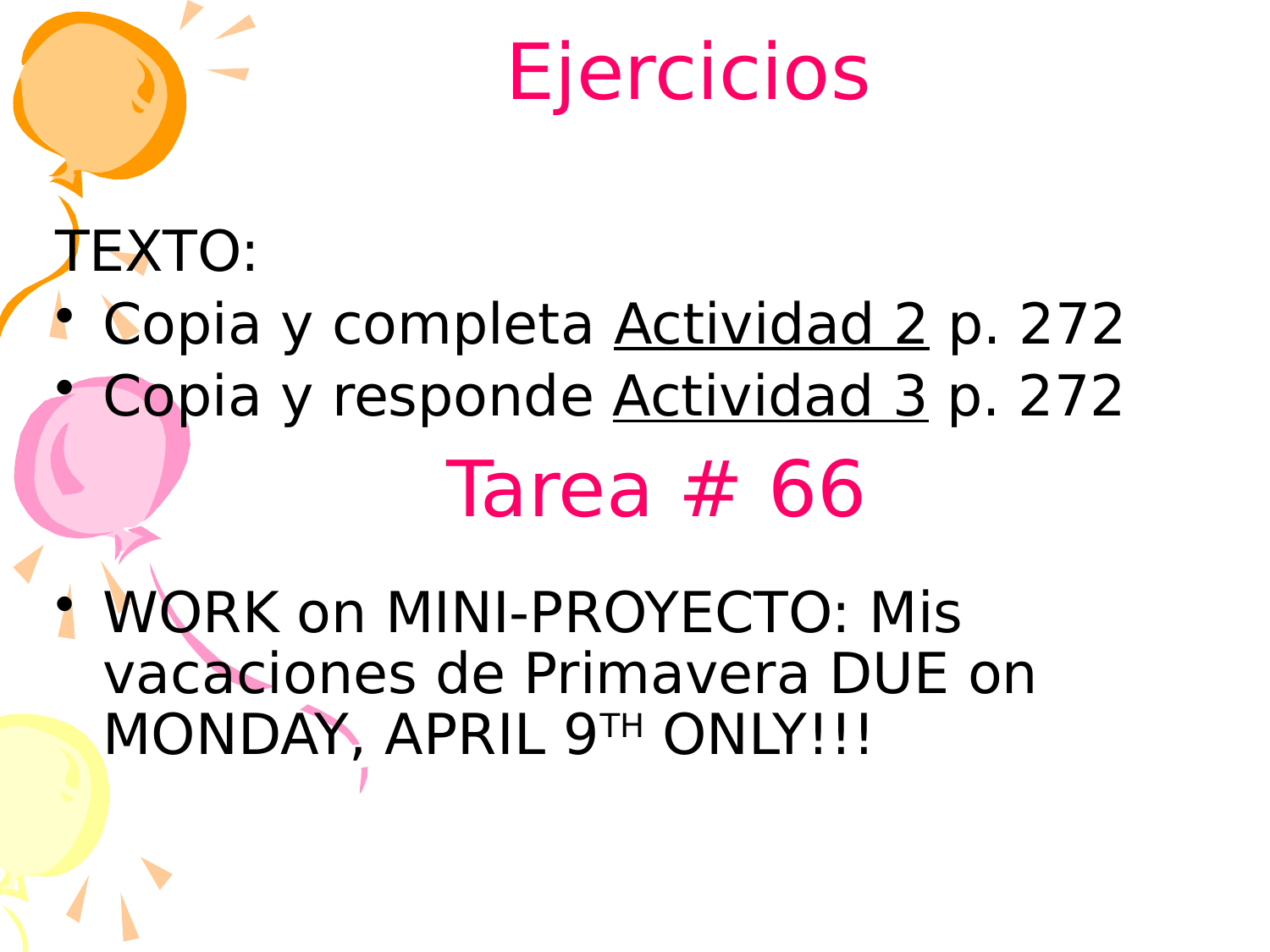

# Ejercicios

TEXTO:
Copia y completa Actividad 2 p. 272
Copia y responde Actividad 3 p. 272

WORK on MINI-PROYECTO: Mis vacaciones de Primavera DUE on MONDAY, APRIL 9TH ONLY!!!
Tarea # 66